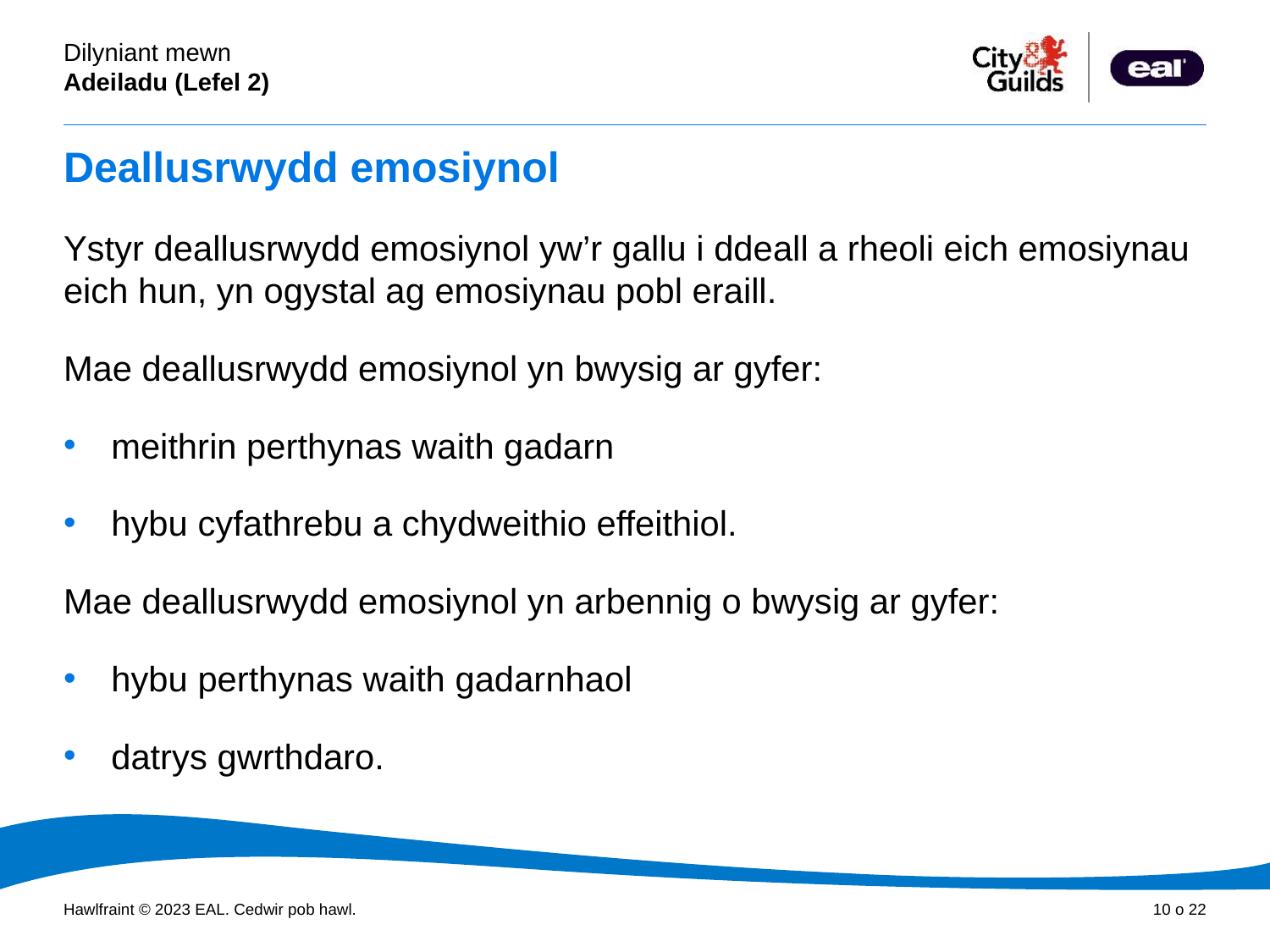

# Deallusrwydd emosiynol
Ystyr deallusrwydd emosiynol yw’r gallu i ddeall a rheoli eich emosiynau eich hun, yn ogystal ag emosiynau pobl eraill.
Mae deallusrwydd emosiynol yn bwysig ar gyfer:
meithrin perthynas waith gadarn
hybu cyfathrebu a chydweithio effeithiol.
Mae deallusrwydd emosiynol yn arbennig o bwysig ar gyfer:
hybu perthynas waith gadarnhaol
datrys gwrthdaro.